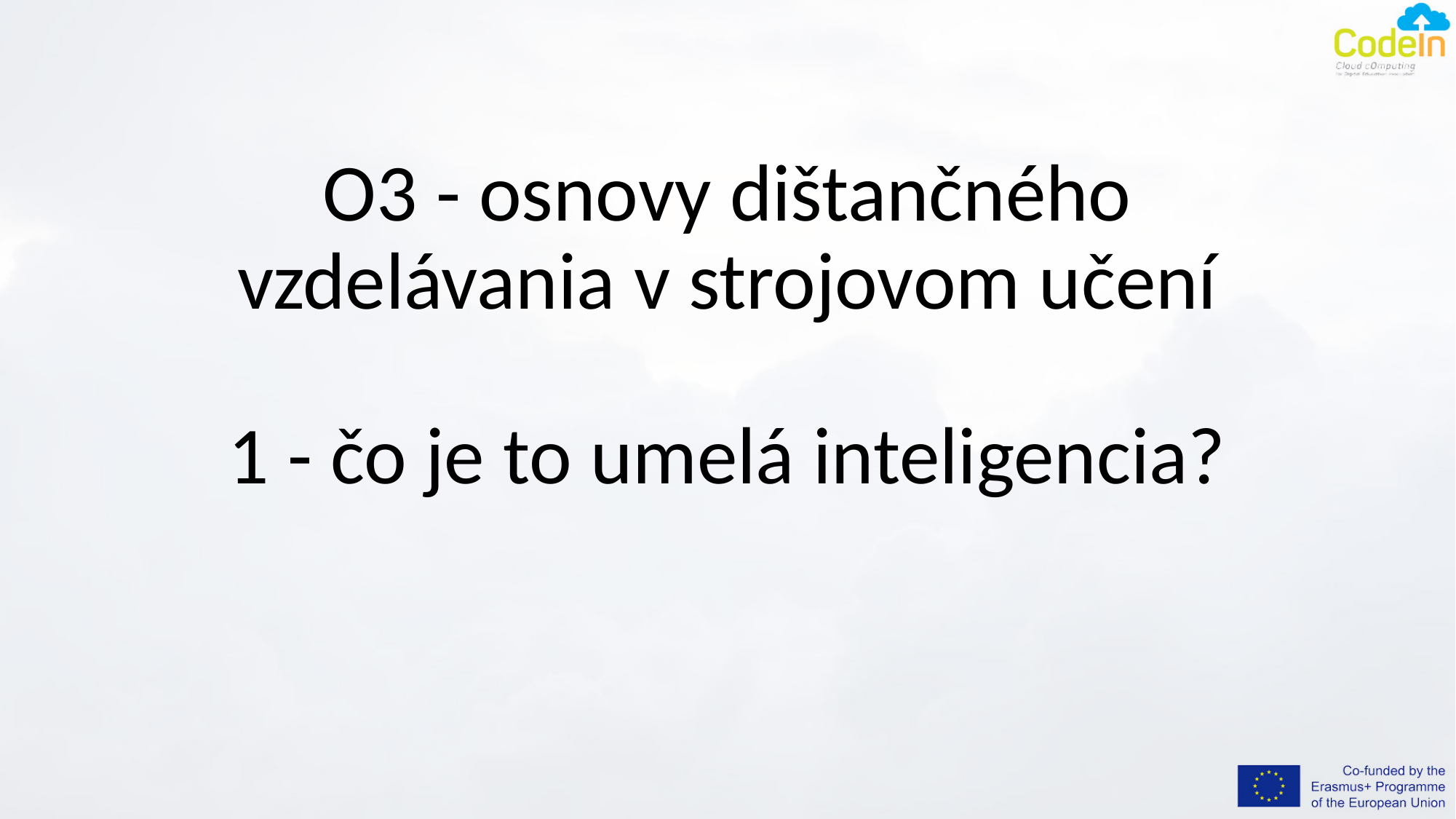

# O3 - osnovy dištančného vzdelávania v strojovom učení 1 - čo je to umelá inteligencia?